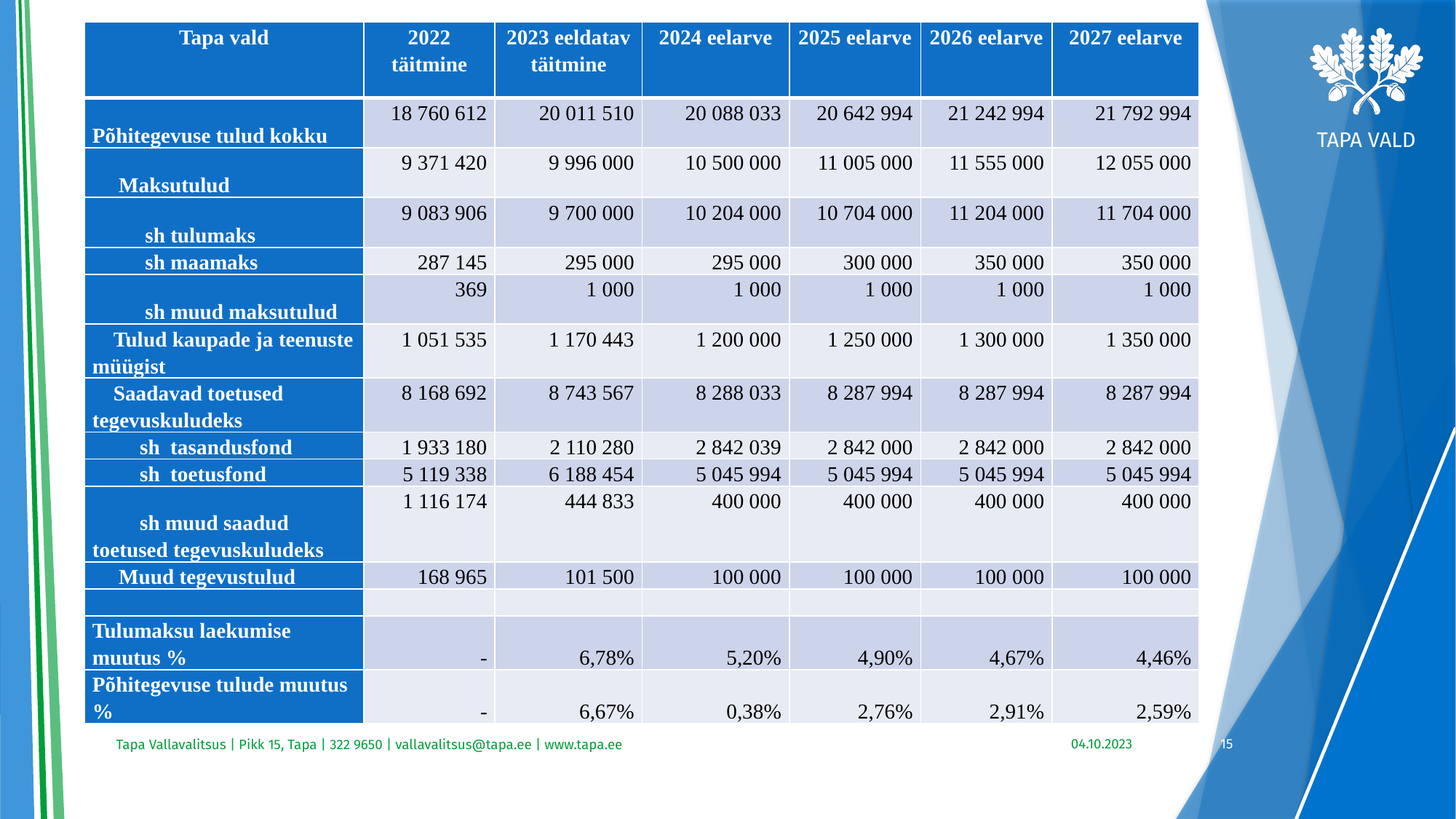

| Tapa vald | 2022 täitmine | 2023 eeldatav täitmine | 2024 eelarve | 2025 eelarve | 2026 eelarve | 2027 eelarve |
| --- | --- | --- | --- | --- | --- | --- |
| Põhitegevuse tulud kokku | 18 760 612 | 20 011 510 | 20 088 033 | 20 642 994 | 21 242 994 | 21 792 994 |
| Maksutulud | 9 371 420 | 9 996 000 | 10 500 000 | 11 005 000 | 11 555 000 | 12 055 000 |
| sh tulumaks | 9 083 906 | 9 700 000 | 10 204 000 | 10 704 000 | 11 204 000 | 11 704 000 |
| sh maamaks | 287 145 | 295 000 | 295 000 | 300 000 | 350 000 | 350 000 |
| sh muud maksutulud | 369 | 1 000 | 1 000 | 1 000 | 1 000 | 1 000 |
| Tulud kaupade ja teenuste müügist | 1 051 535 | 1 170 443 | 1 200 000 | 1 250 000 | 1 300 000 | 1 350 000 |
| Saadavad toetused tegevuskuludeks | 8 168 692 | 8 743 567 | 8 288 033 | 8 287 994 | 8 287 994 | 8 287 994 |
| sh tasandusfond | 1 933 180 | 2 110 280 | 2 842 039 | 2 842 000 | 2 842 000 | 2 842 000 |
| sh toetusfond | 5 119 338 | 6 188 454 | 5 045 994 | 5 045 994 | 5 045 994 | 5 045 994 |
| sh muud saadud toetused tegevuskuludeks | 1 116 174 | 444 833 | 400 000 | 400 000 | 400 000 | 400 000 |
| Muud tegevustulud | 168 965 | 101 500 | 100 000 | 100 000 | 100 000 | 100 000 |
|  |  |  |  |  |  |  |
| Tulumaksu laekumise muutus % | - | 6,78% | 5,20% | 4,90% | 4,67% | 4,46% |
| Põhitegevuse tulude muutus % | - | 6,67% | 0,38% | 2,76% | 2,91% | 2,59% |
04.10.2023
15
Tapa Vallavalitsus | Pikk 15, Tapa | 322 9650 | vallavalitsus@tapa.ee | www.tapa.ee